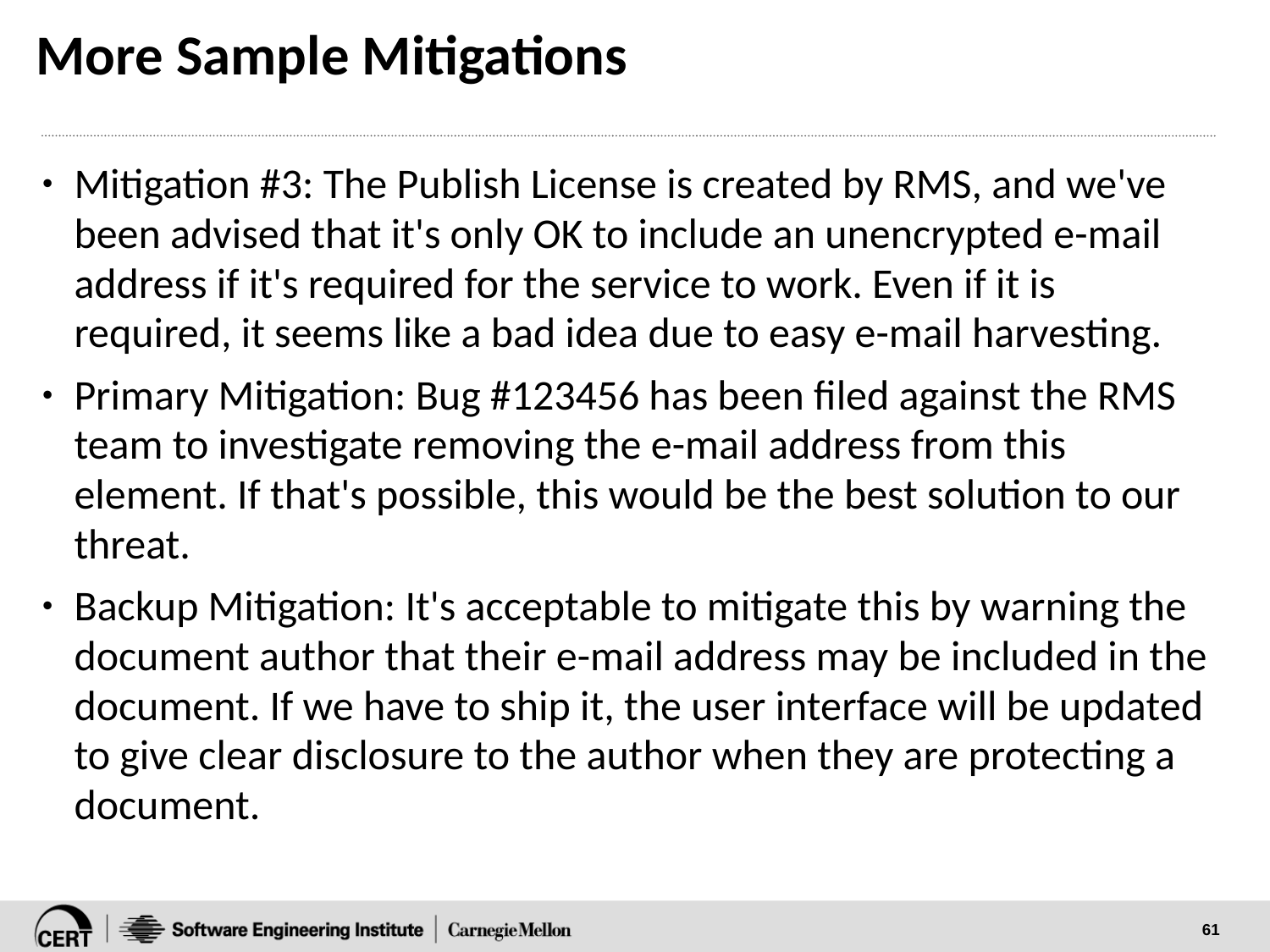

# More Sample Mitigations
Mitigation #3: The Publish License is created by RMS, and we've been advised that it's only OK to include an unencrypted e-mail address if it's required for the service to work. Even if it is required, it seems like a bad idea due to easy e-mail harvesting.
Primary Mitigation: Bug #123456 has been filed against the RMS team to investigate removing the e-mail address from this element. If that's possible, this would be the best solution to our threat.
Backup Mitigation: It's acceptable to mitigate this by warning the document author that their e-mail address may be included in the document. If we have to ship it, the user interface will be updated to give clear disclosure to the author when they are protecting a document.